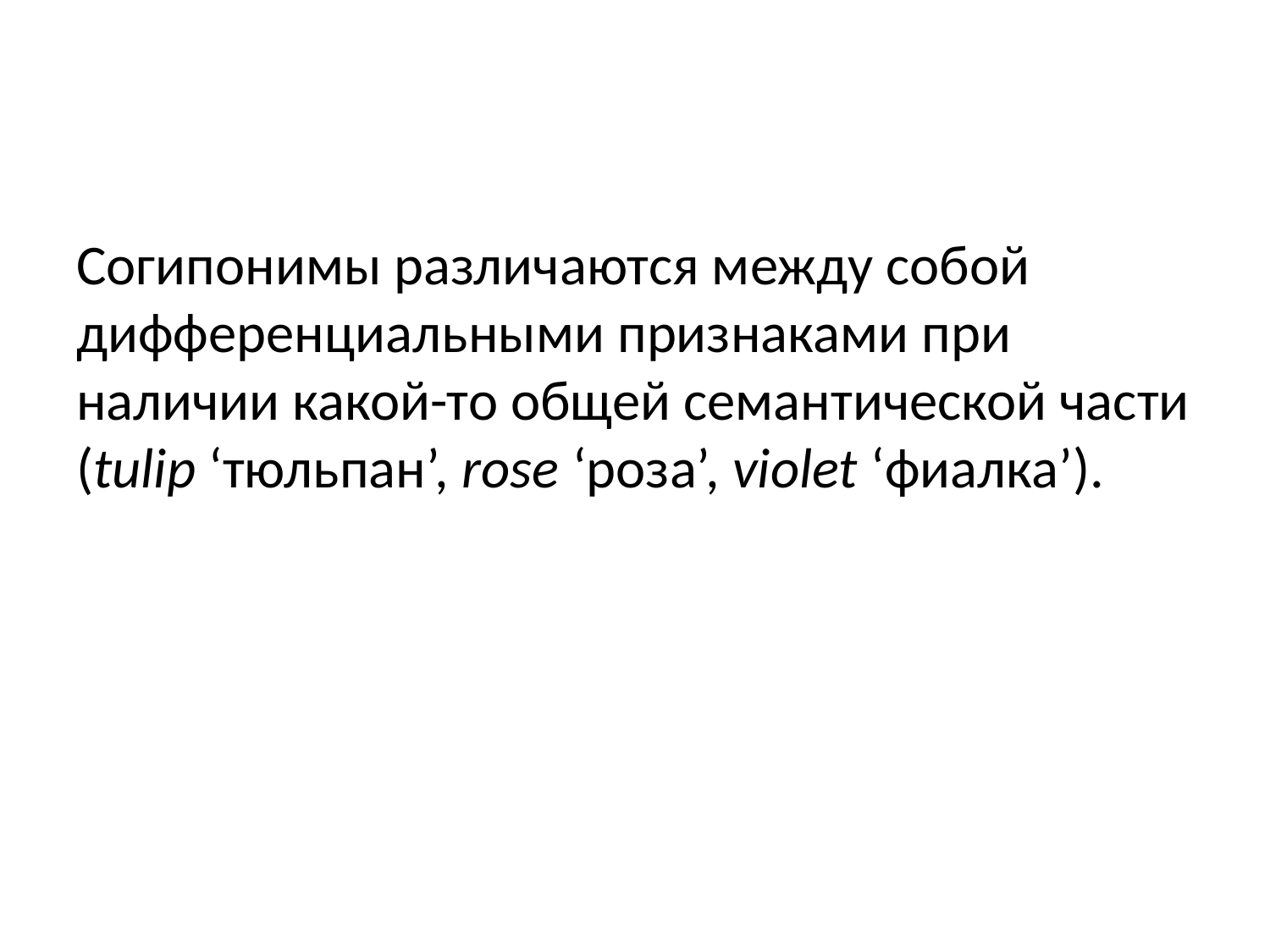

#
Согипонимы различаются между собой дифференциальными признаками при наличии какой-то общей семантической части (tulip ‘тюльпан’, rose ‘роза’, violet ‘фиалка’).